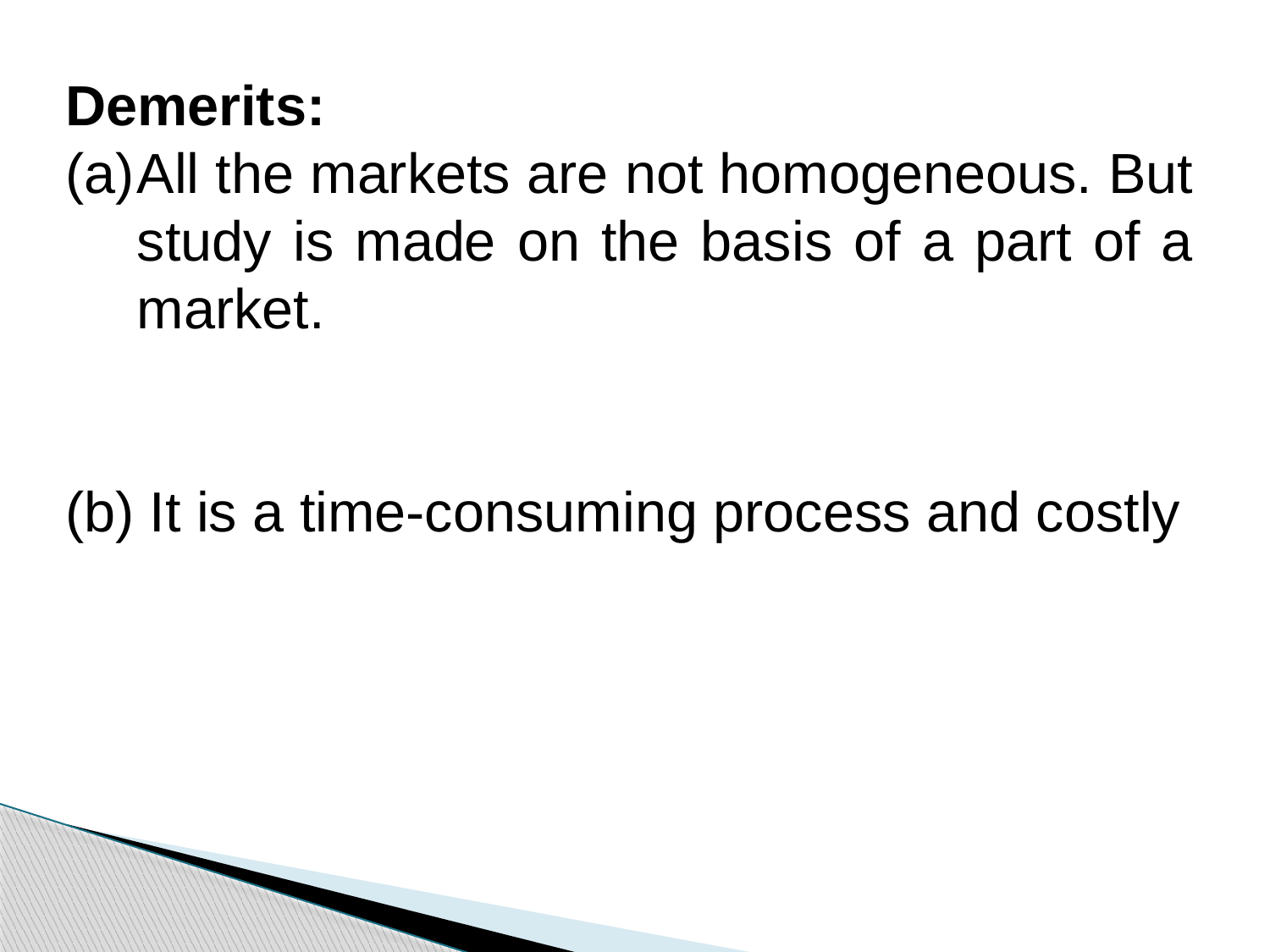

Demerits:
All the markets are not homogeneous. But study is made on the basis of a part of a market.

(b) It is a time-consuming process and costly